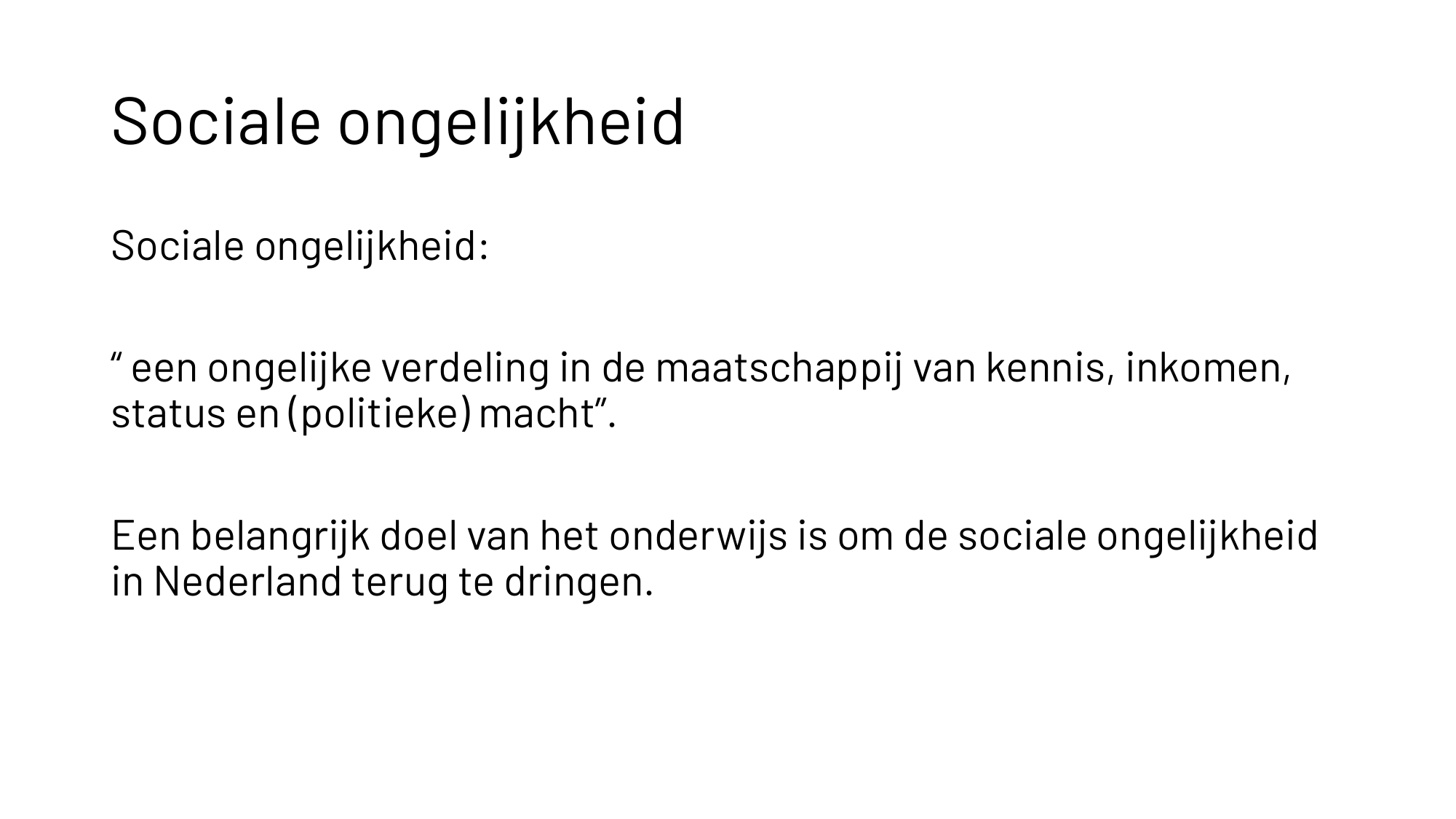

# Sociale ongelijkheid
Sociale ongelijkheid:

“ een ongelijke verdeling in de maatschappij van kennis, inkomen, status en (politieke) macht”.

Een belangrijk doel van het onderwijs is om de sociale ongelijkheid in Nederland terug te dringen.